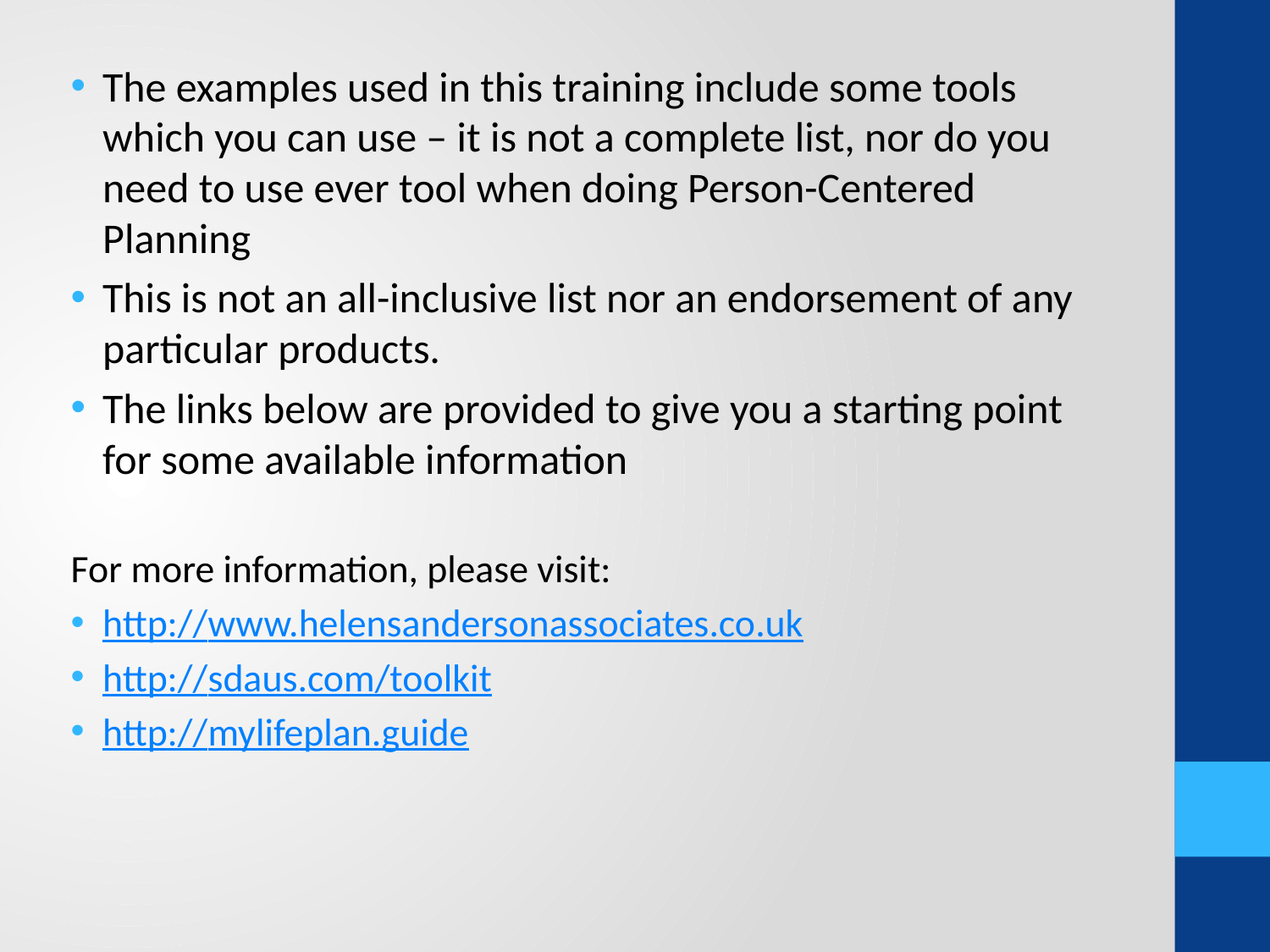

The examples used in this training include some tools which you can use – it is not a complete list, nor do you need to use ever tool when doing Person-Centered Planning
This is not an all-inclusive list nor an endorsement of any particular products.
The links below are provided to give you a starting point for some available information

For more information, please visit:
http://www.helensandersonassociates.co.uk
http://sdaus.com/toolkit
http://mylifeplan.guide